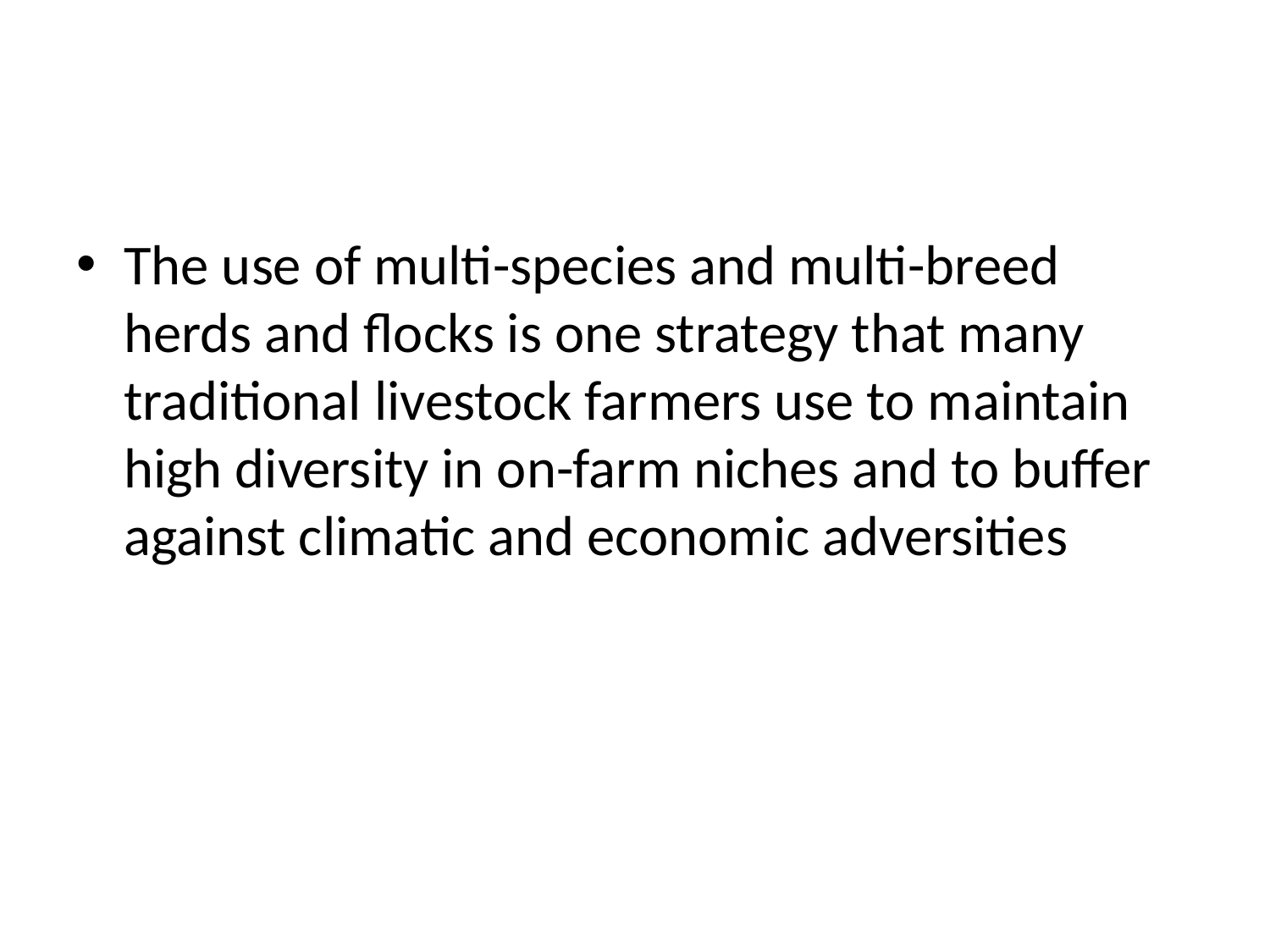

#
The use of multi-species and multi-breed herds and flocks is one strategy that many traditional livestock farmers use to maintain high diversity in on-farm niches and to buffer against climatic and economic adversities